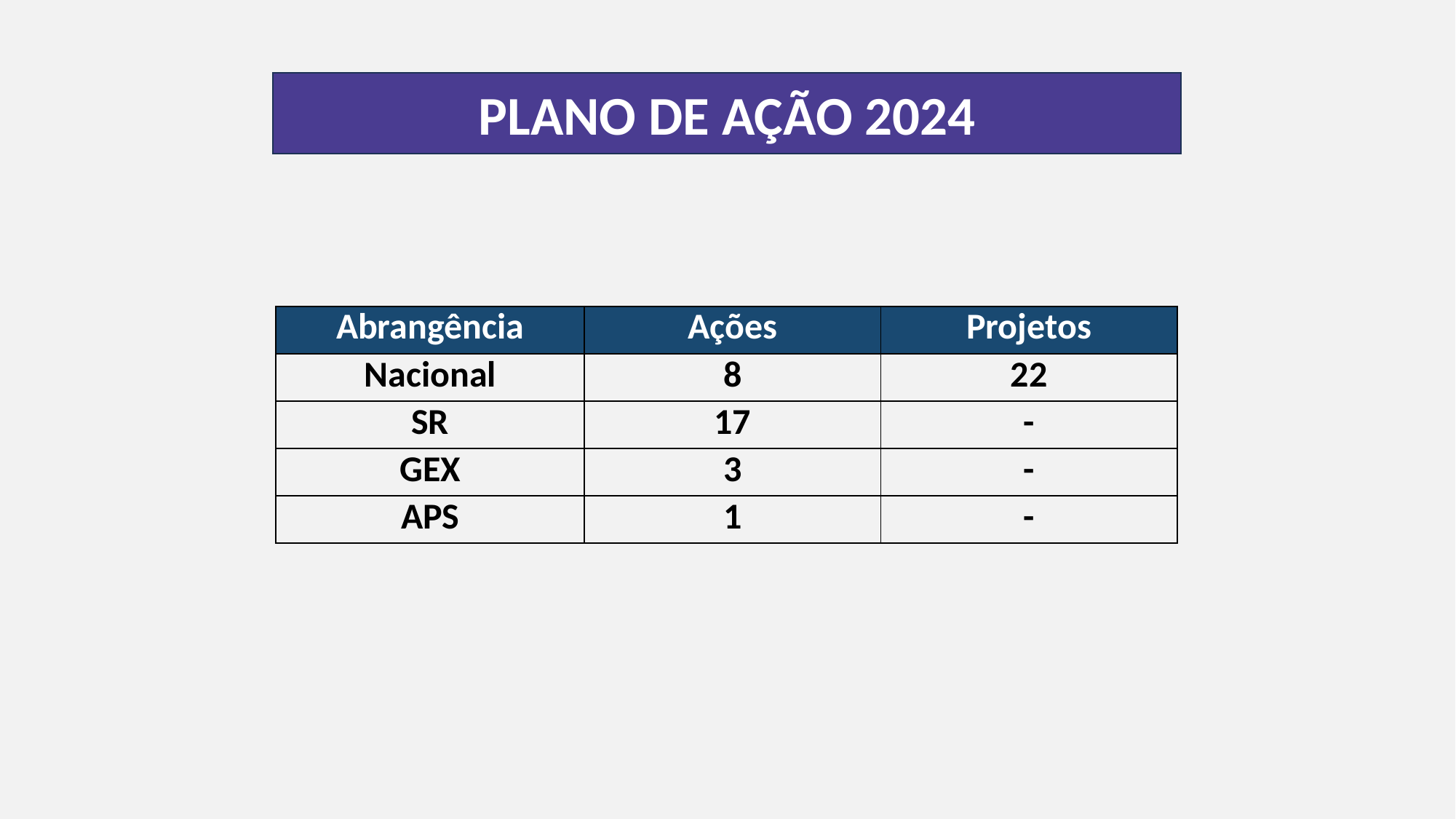

PLANO DE AÇÃO 2024
| Abrangência | Ações | Projetos |
| --- | --- | --- |
| Nacional | 8 | 22 |
| SR | 17 | - |
| GEX | 3 | - |
| APS | 1 | - |